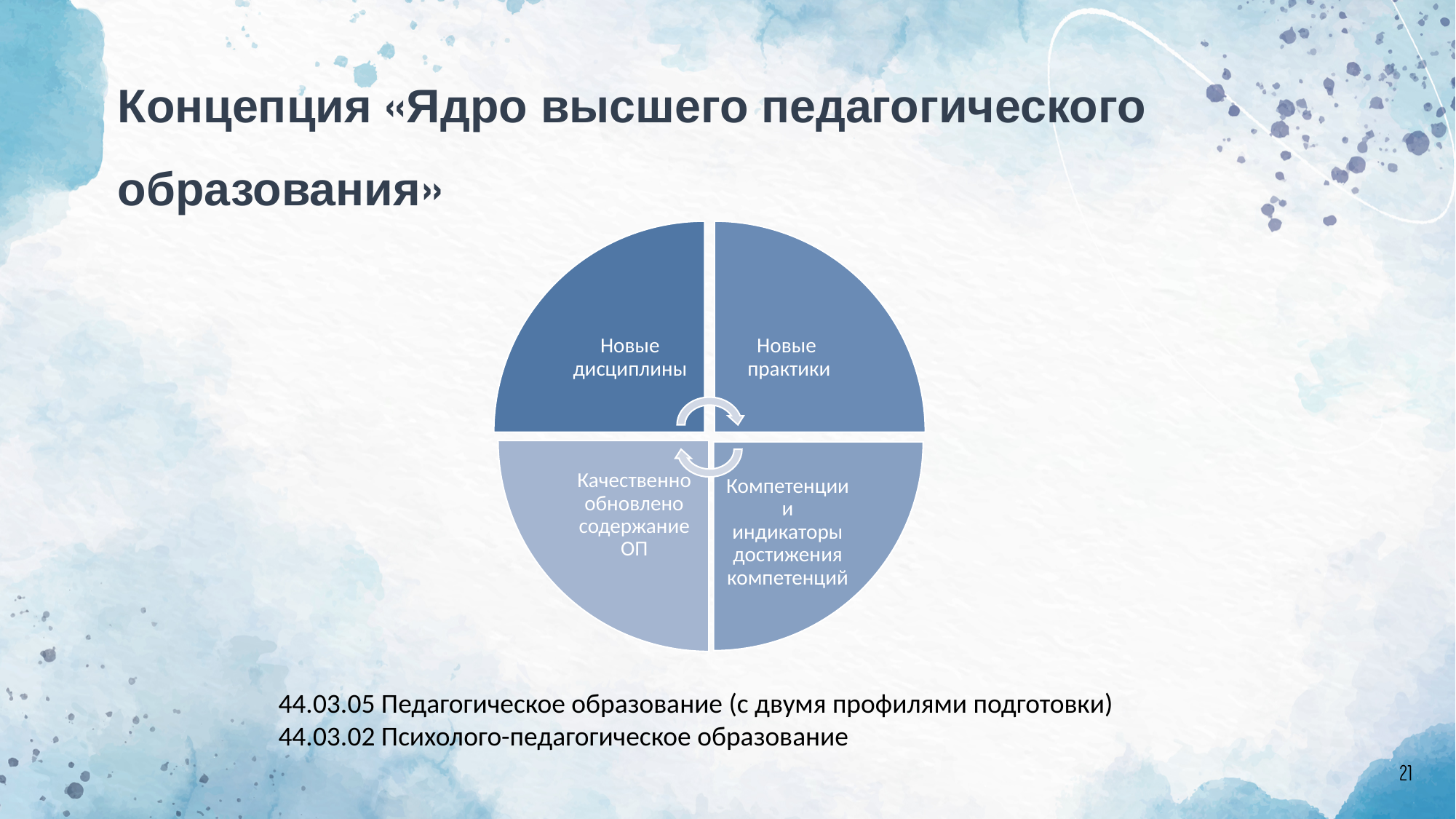

Концепция «Ядро высшего педагогического образования»
Новые дисциплины
Новые  практики

Компетенции и индикаторы достижения компетенций
Качественно обновлено содержание ОП
44.03.05 Педагогическое образование (с двумя профилями подготовки)
44.03.02 Психолого-педагогическое образование